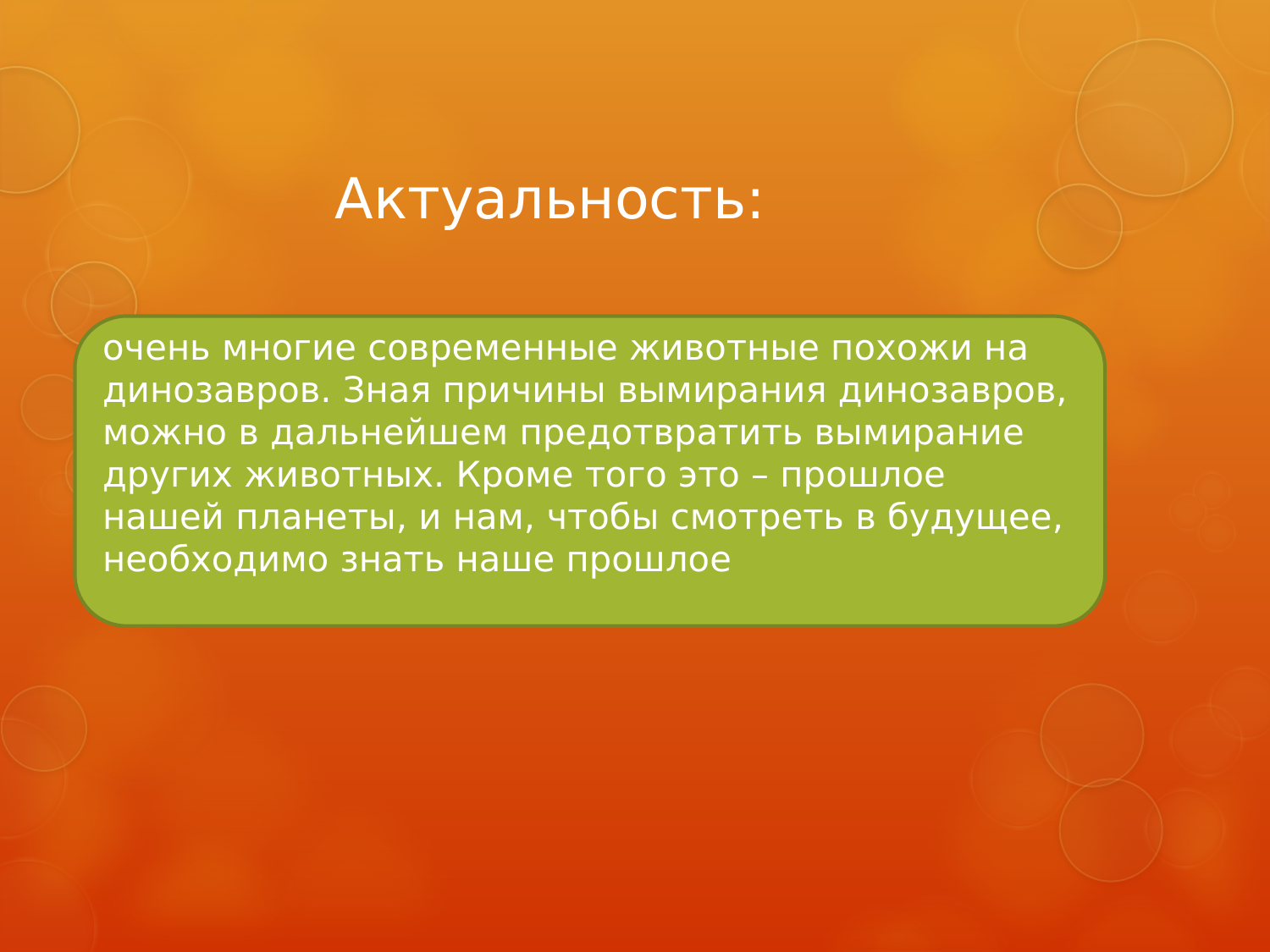

Актуальность:
очень многие современные животные похожи на динозавров. Зная причины вымирания динозавров, можно в дальнейшем предотвратить вымирание других животных. Кроме того это – прошлое нашей планеты, и нам, чтобы смотреть в будущее, необходимо знать наше прошлое